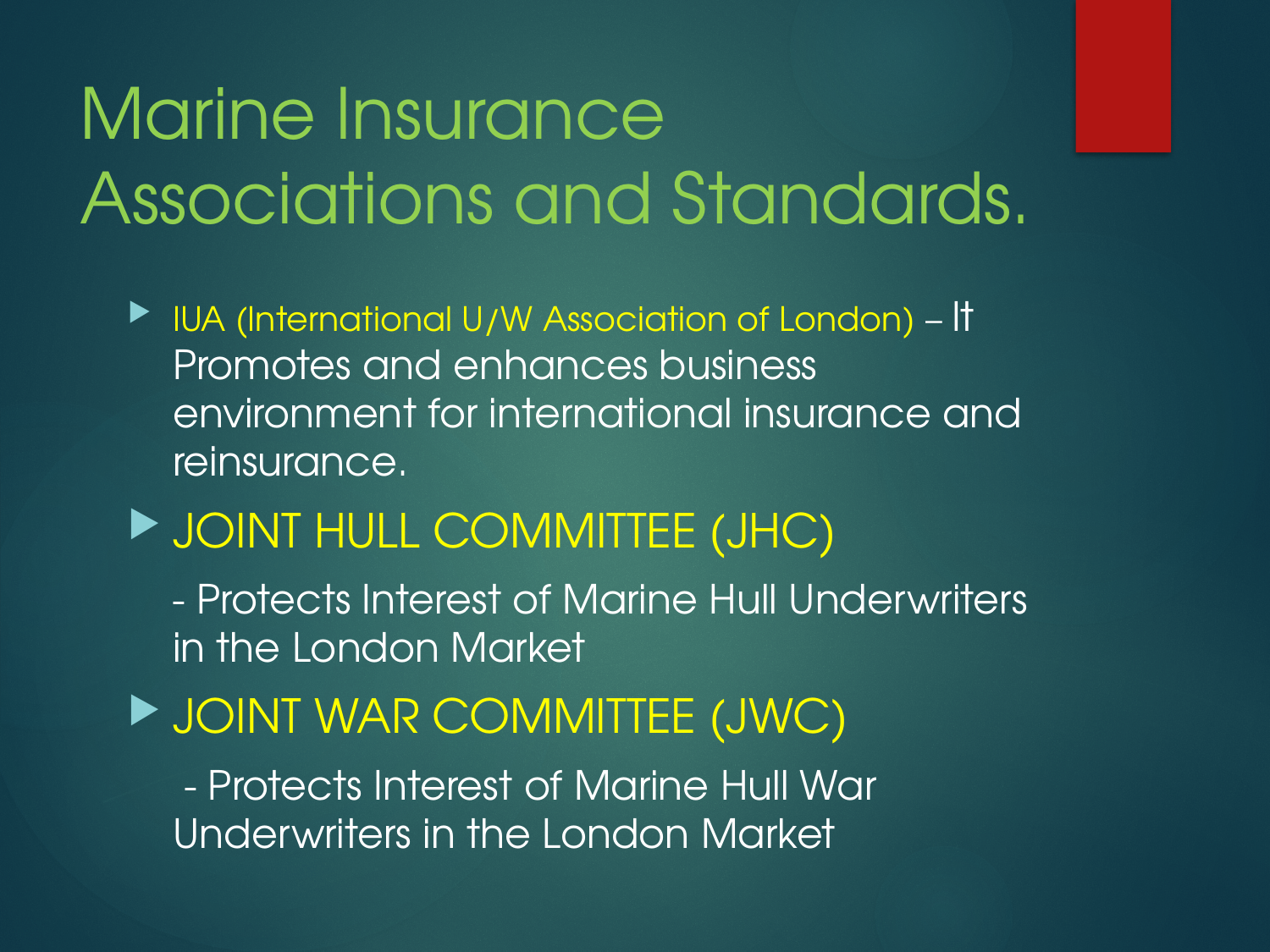

# Marine Insurance Associations and Standards.
IUA (International U/W Association of London) – It Promotes and enhances business environment for international insurance and reinsurance.
JOINT HULL COMMITTEE (JHC)
    - Protects Interest of Marine Hull Underwriters in the London Market
JOINT WAR COMMITTEE (JWC)
     - Protects Interest of Marine Hull War Underwriters in the London Market